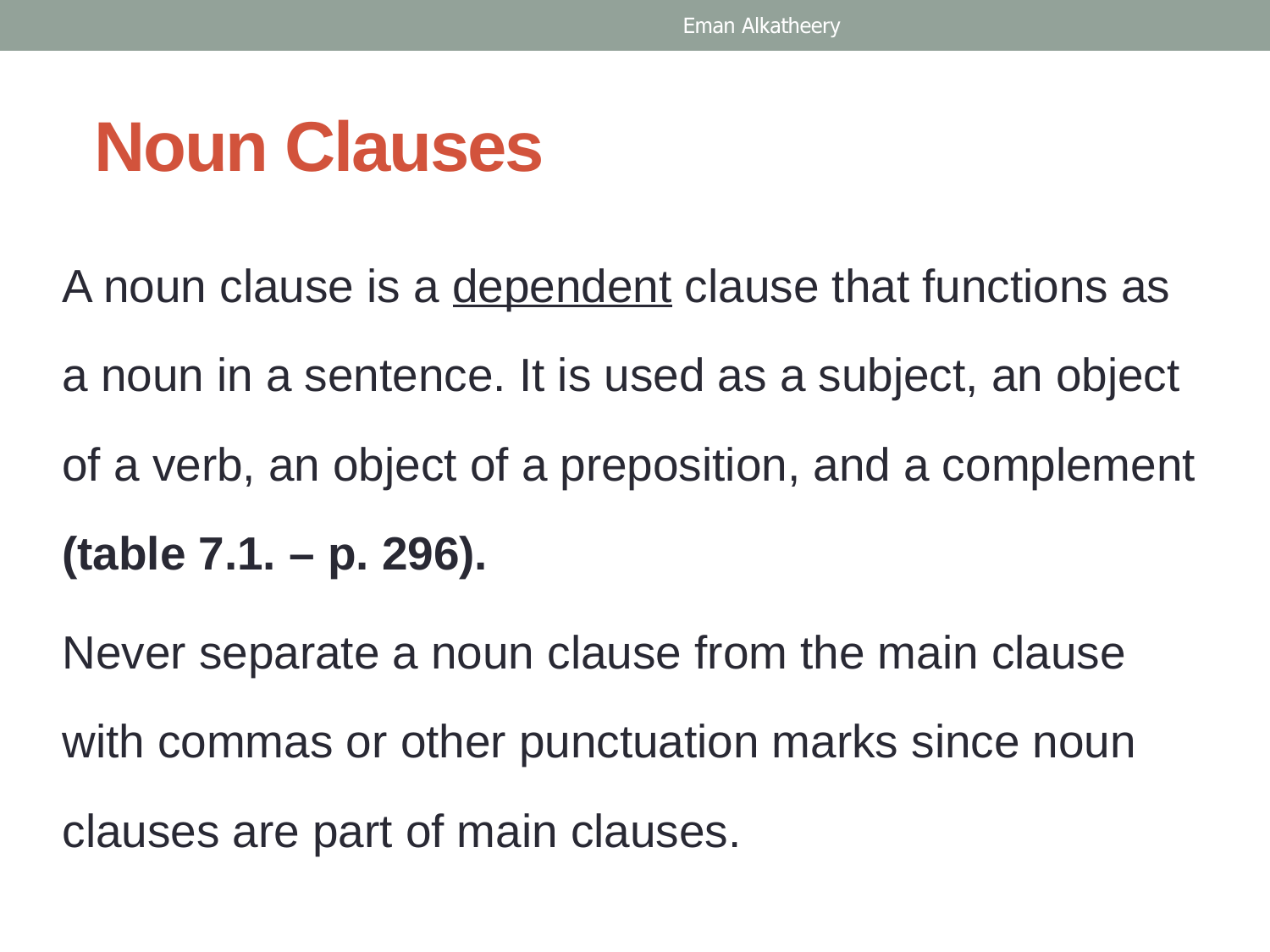

Eman Alkatheery
# Noun Clauses
A noun clause is a dependent clause that functions as a noun in a sentence. It is used as a subject, an object of a verb, an object of a preposition, and a complement (table 7.1. – p. 296).
Never separate a noun clause from the main clause with commas or other punctuation marks since noun clauses are part of main clauses.